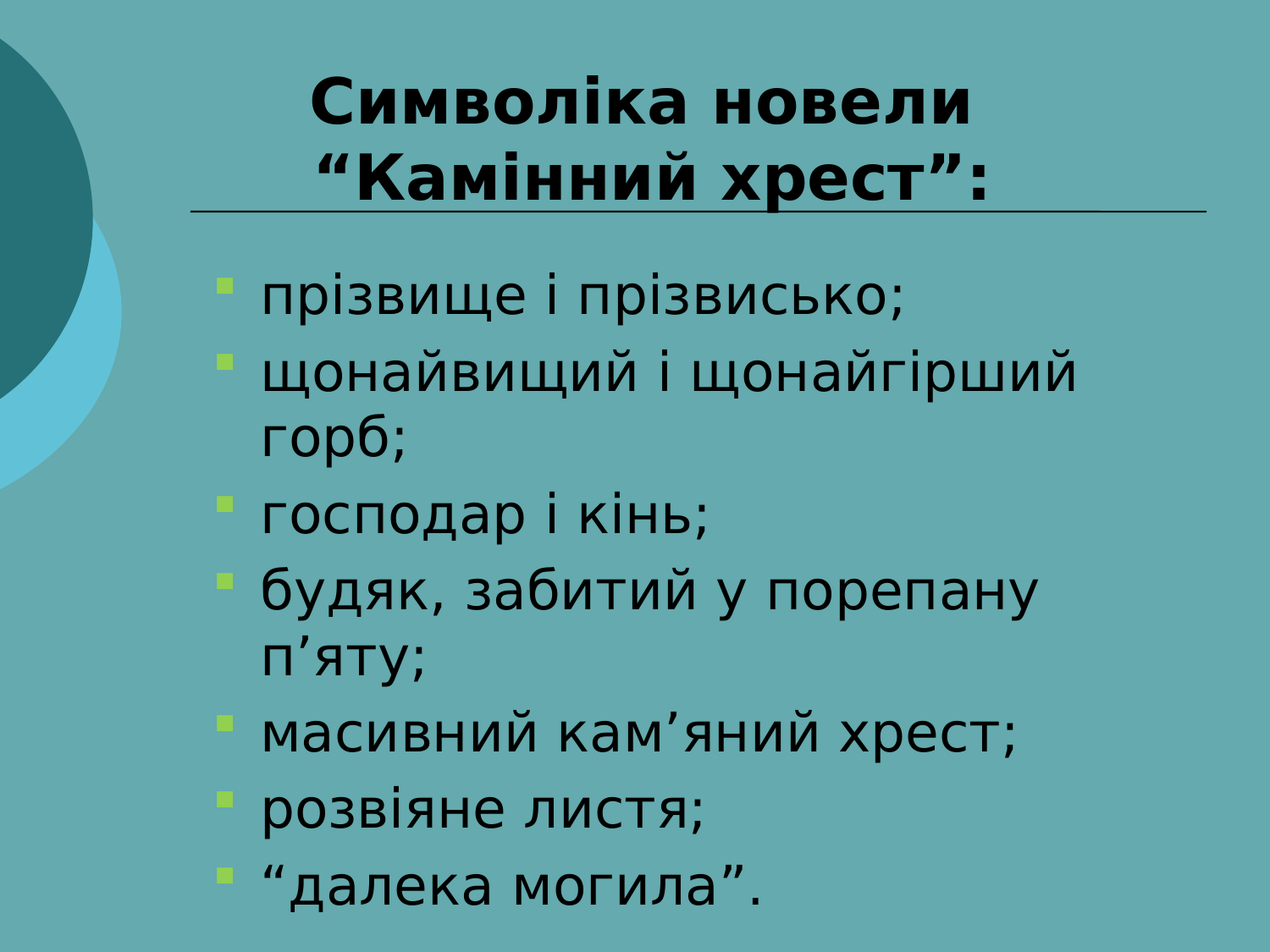

прізвище і прізвисько;
щонайвищий і щонайгірший горб;
господар і кінь;
будяк, забитий у порепану п’яту;
масивний кам’яний хрест;
розвіяне листя;
“далека могила”.
Символіка новели
“Камінний хрест”: